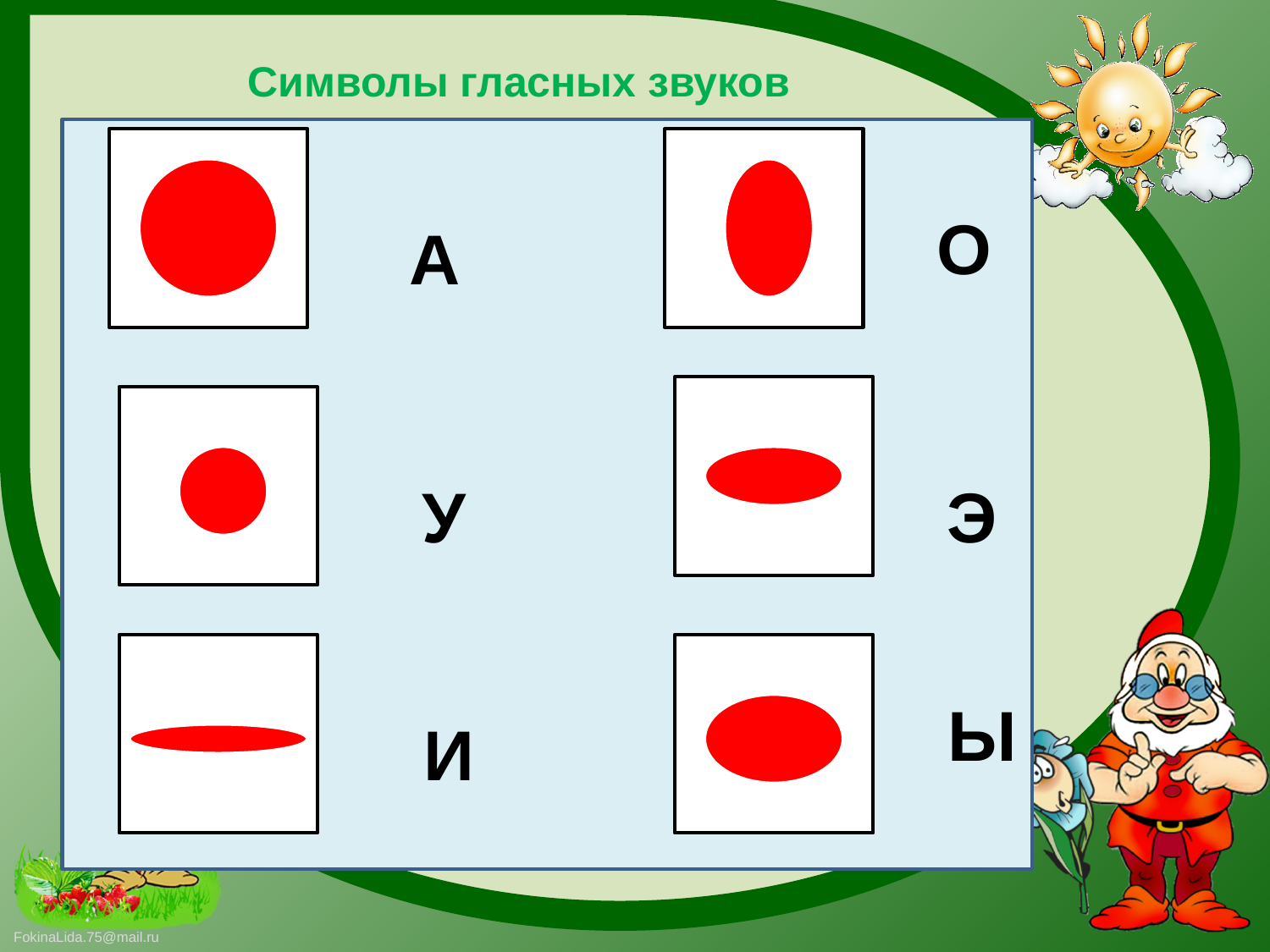

Символы гласных звуков

О
А

У
Э

Ы
И